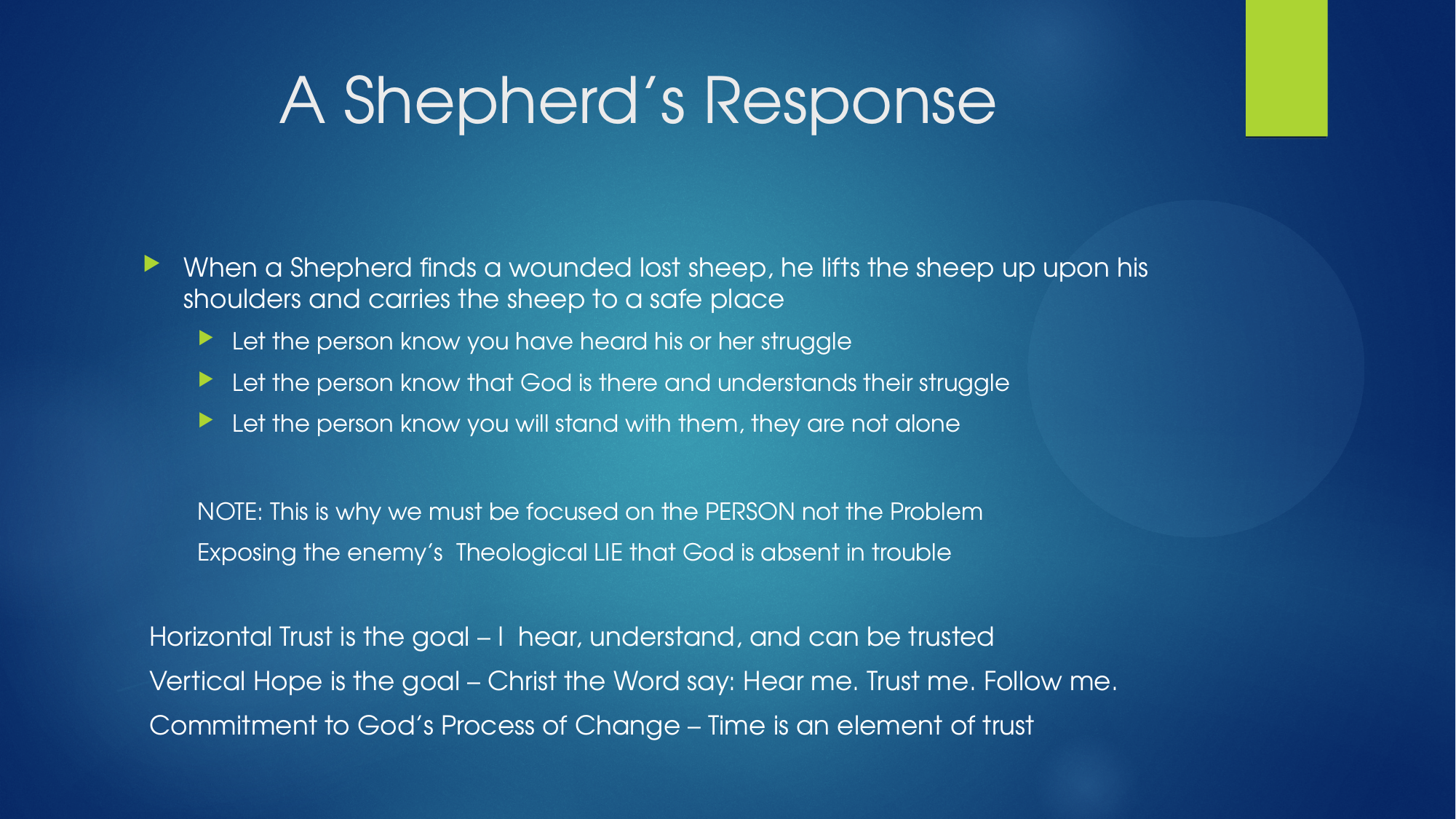

# A Shepherd’s Response
When a Shepherd finds a wounded lost sheep, he lifts the sheep up upon his shoulders and carries the sheep to a safe place
Let the person know you have heard his or her struggle
Let the person know that God is there and understands their struggle
Let the person know you will stand with them, they are not alone

NOTE: This is why we must be focused on the PERSON not the Problem
Exposing the enemy’s  Theological LIE that God is absent in trouble

Horizontal Trust is the goal – I  hear, understand, and can be trusted
Vertical Hope is the goal – Christ the Word say: Hear me. Trust me. Follow me.
Commitment to God’s Process of Change – Time is an element of trust